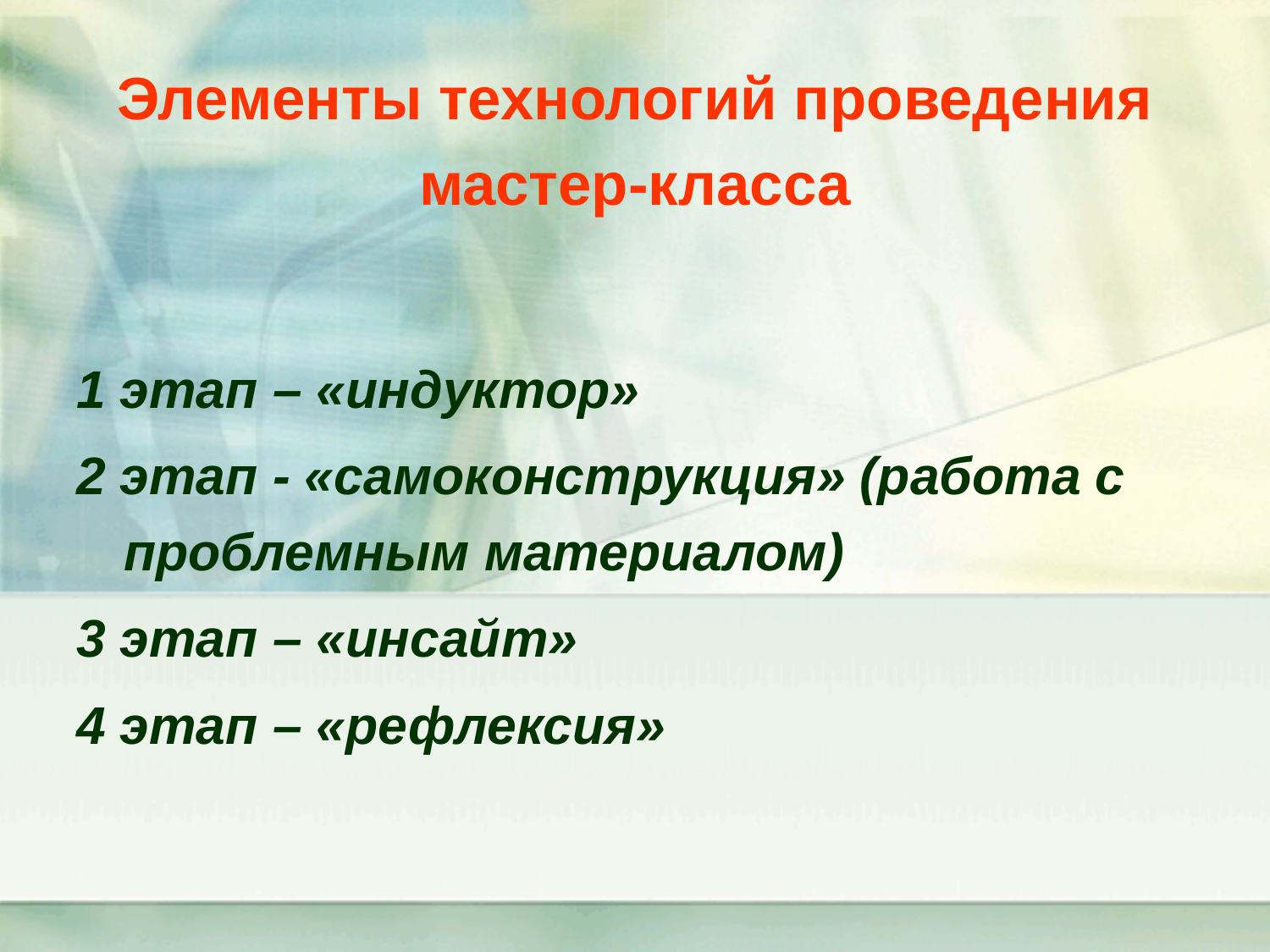

# Элементы технологий проведения мастер-класса
1 этап – «индуктор»
2 этап - «самоконструкция» (работа с проблемным материалом)
3 этап – «инсайт»
4 этап – «рефлексия»